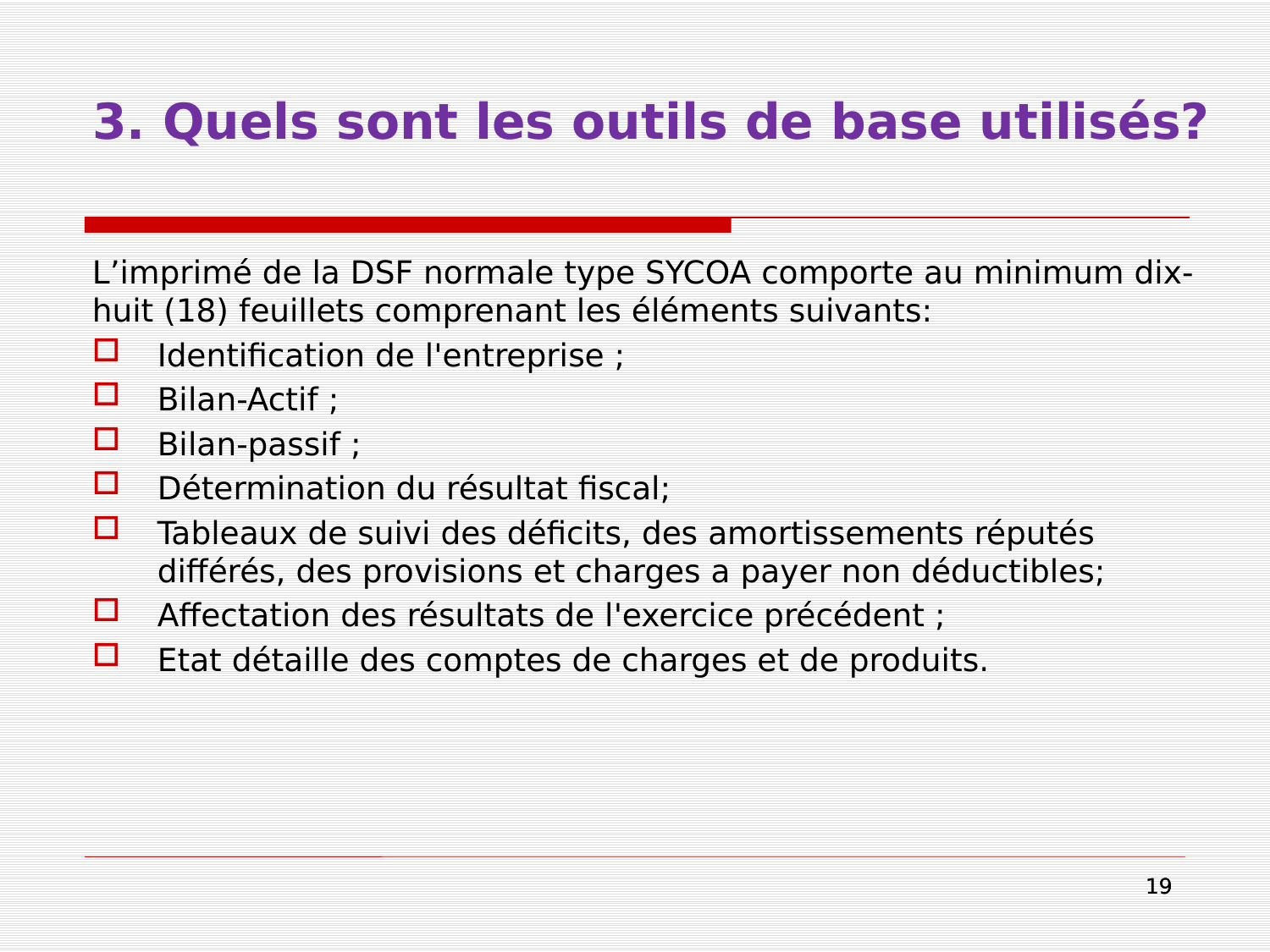

# 3. Quels sont les outils de base utilisés?
L’imprimé de la DSF normale type SYCOA comporte au minimum dix-huit (18) feuillets comprenant les éléments suivants:
Identification de l'entreprise ;
Bilan-Actif ;
Bilan-passif ;
Détermination du résultat fiscal;
Tableaux de suivi des déficits, des amortissements réputés différés, des provisions et charges a payer non déductibles;
Affectation des résultats de l'exercice précédent ;
Etat détaille des comptes de charges et de produits.

19
19